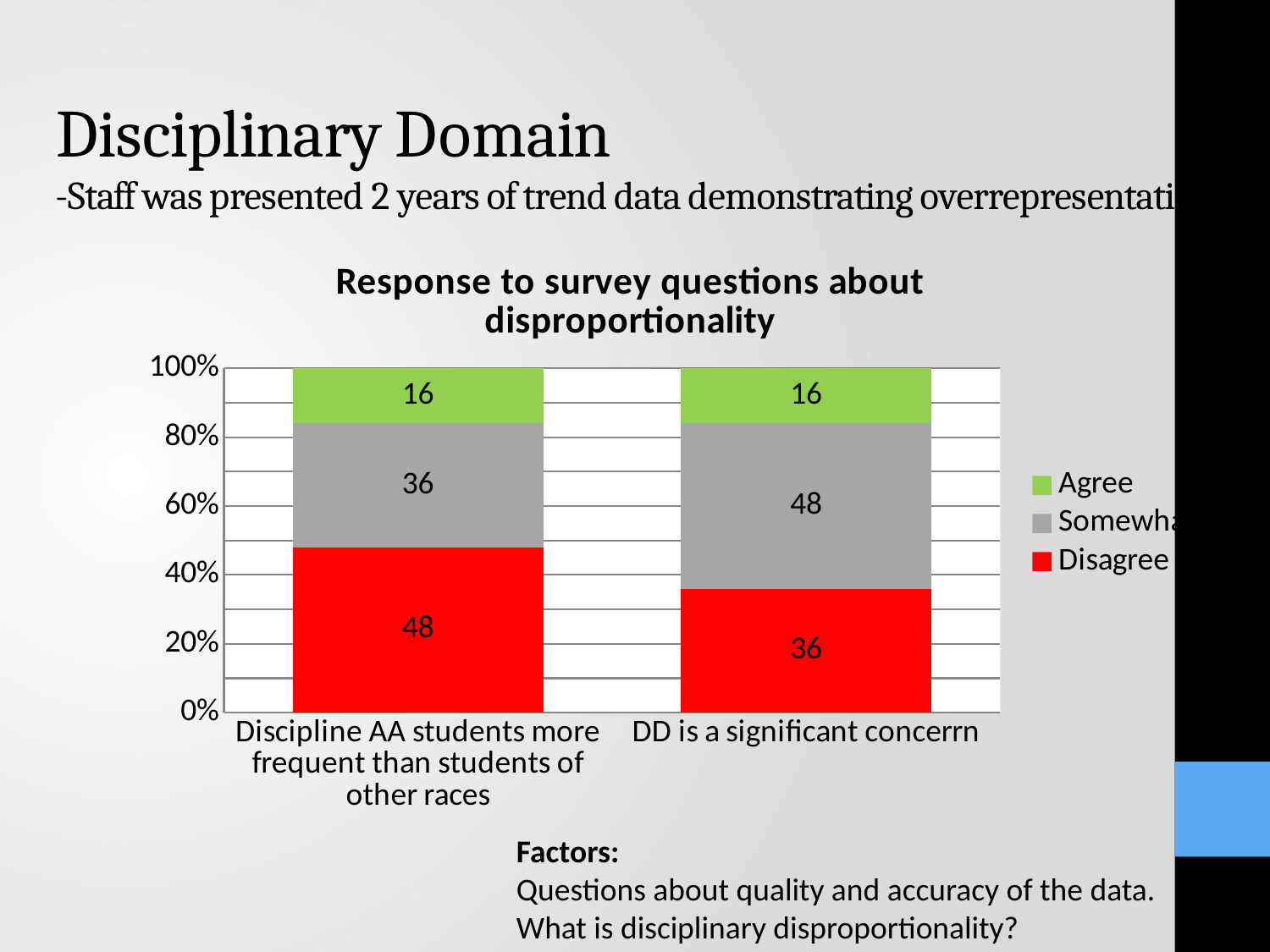

# Disciplinary Domain -Staff was presented 2 years of trend data demonstrating overrepresentation.

### Chart: Response to survey questions about disproportionality

| Category | Disagree | Somewhat | Agree |
|---|---|---|---|
| Discipline AA students more frequent than students of other races | 48.0 | 36.0 | 16.0 |
| DD is a significant concerrn | 36.0 | 48.0 | 16.0 |
Factors:
Questions about quality and accuracy of the data.
What is disciplinary disproportionality?